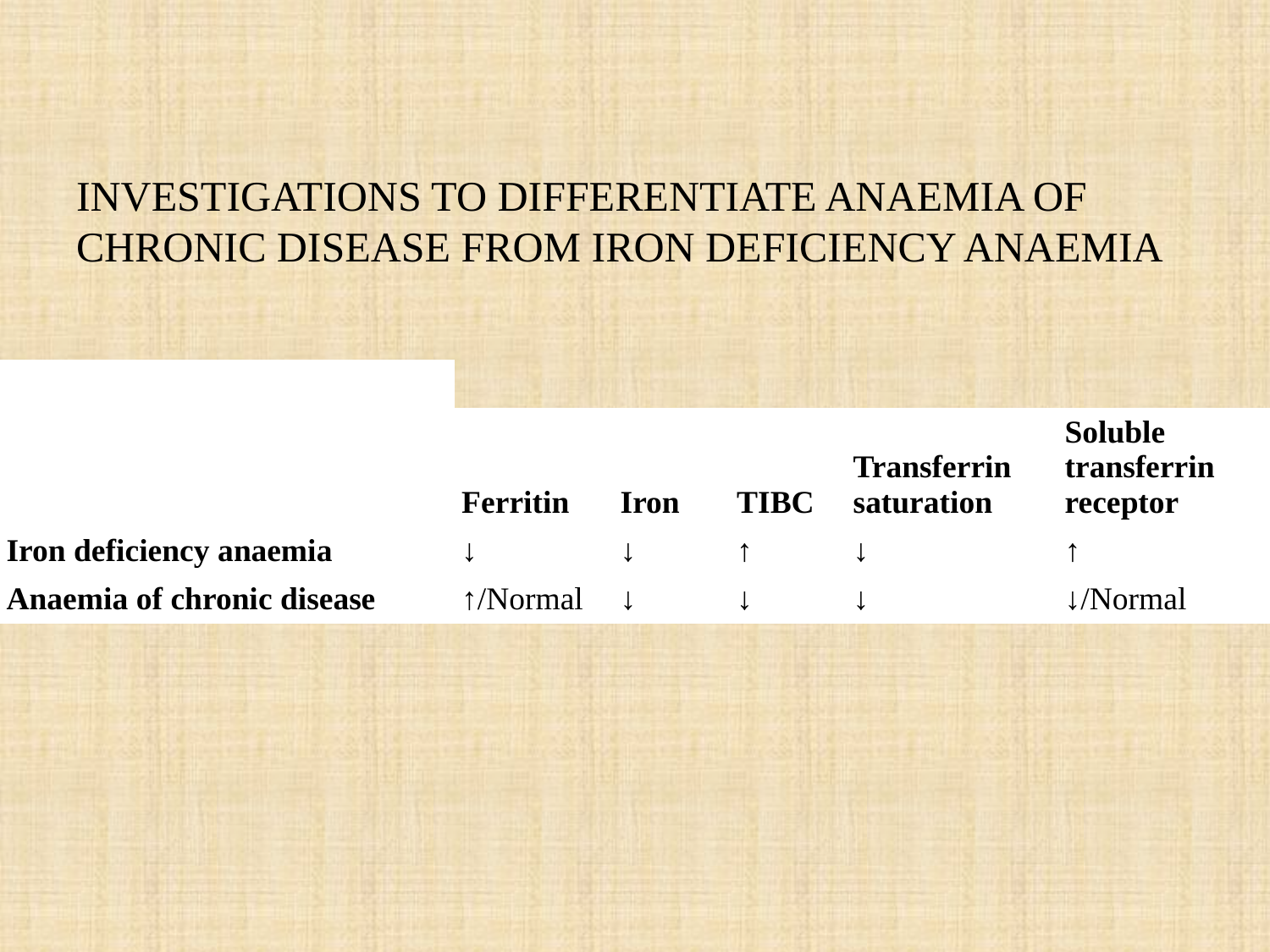

# INVESTIGATIONS TO DIFFERENTIATE ANAEMIA OF CHRONIC DISEASE FROM IRON DEFICIENCY ANAEMIA
|  |  |  |  |  |  |
| --- | --- | --- | --- | --- | --- |
|  | Ferritin | Iron | TIBC | Transferrin saturation | Soluble transferrin receptor |
| Iron deficiency anaemia | ↓ | ↓ | ↑ | ↓ | ↑ |
| Anaemia of chronic disease | ↑/Normal | ↓ | ↓ | ↓ | ↓/Normal |